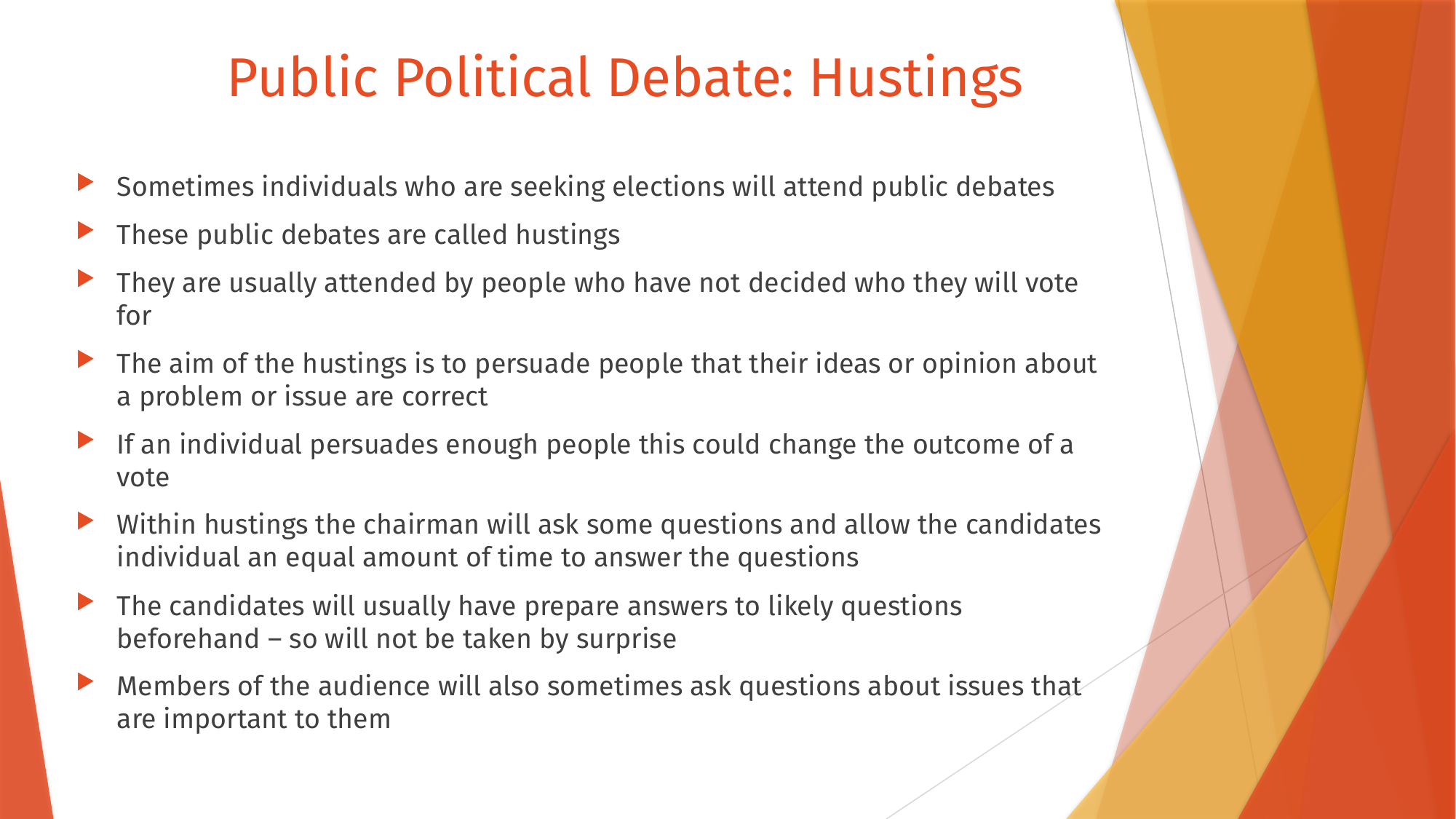

# Public Political Debate: Hustings
Sometimes individuals who are seeking elections will attend public debates
These public debates are called hustings
They are usually attended by people who have not decided who they will vote for
The aim of the hustings is to persuade people that their ideas or opinion about a problem or issue are correct
If an individual persuades enough people this could change the outcome of a vote
Within hustings the chairman will ask some questions and allow the candidates individual an equal amount of time to answer the questions
The candidates will usually have prepare answers to likely questions beforehand – so will not be taken by surprise
Members of the audience will also sometimes ask questions about issues that are important to them